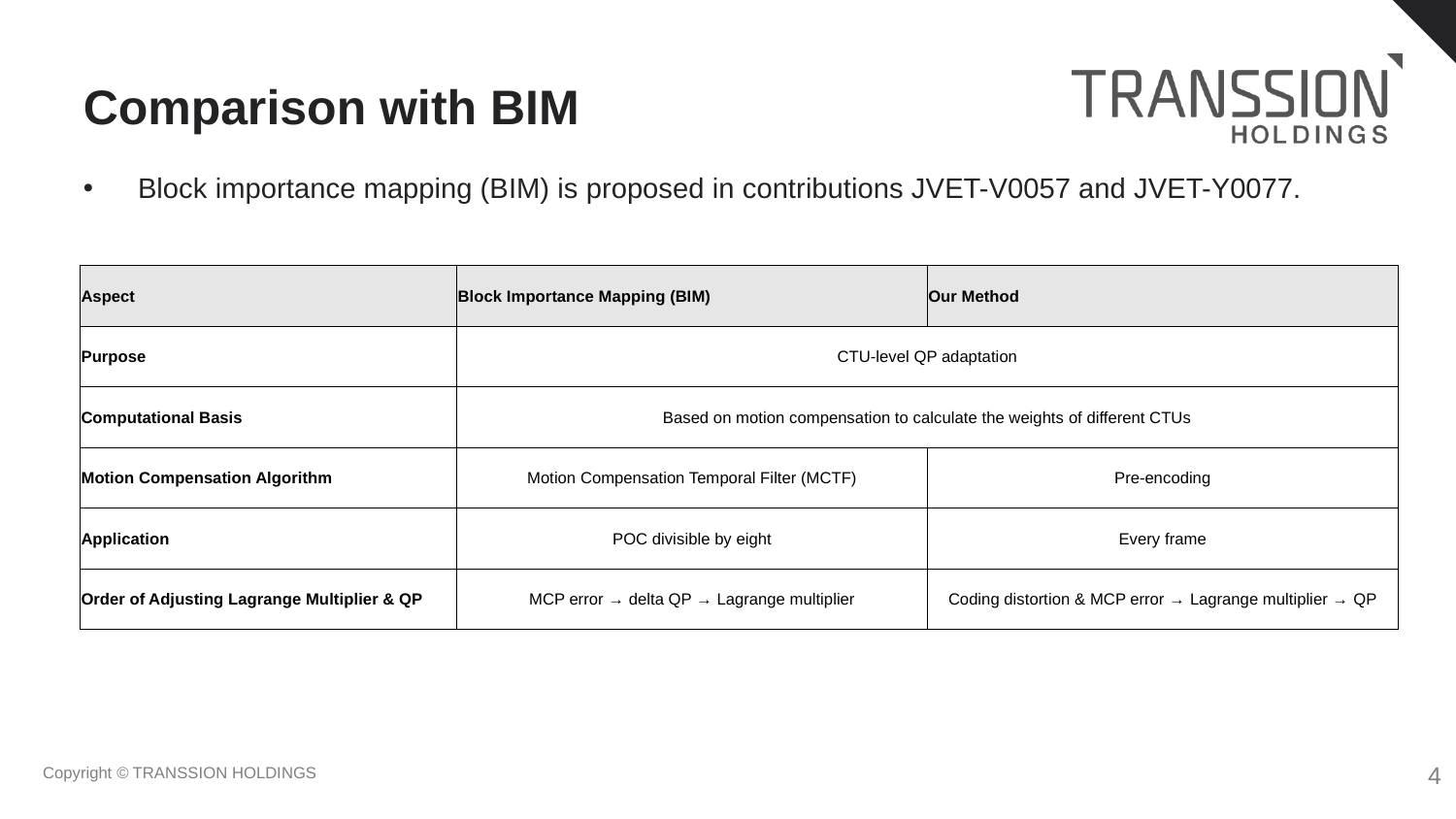

# Comparison with BIM
Block importance mapping (BIM) is proposed in contributions JVET-V0057 and JVET-Y0077.

| Aspect | Block Importance Mapping (BIM) | Our Method |
| --- | --- | --- |
| Purpose | CTU-level QP adaptation |  |
| Computational Basis | Based on motion compensation to calculate the weights of different CTUs |  |
| Motion Compensation Algorithm | Motion Compensation Temporal Filter (MCTF) | Pre-encoding |
| Application | POC divisible by eight | Every frame |
| Order of Adjusting Lagrange Multiplier & QP | MCP error → delta QP → Lagrange multiplier | Coding distortion & MCP error → Lagrange multiplier → QP |
4